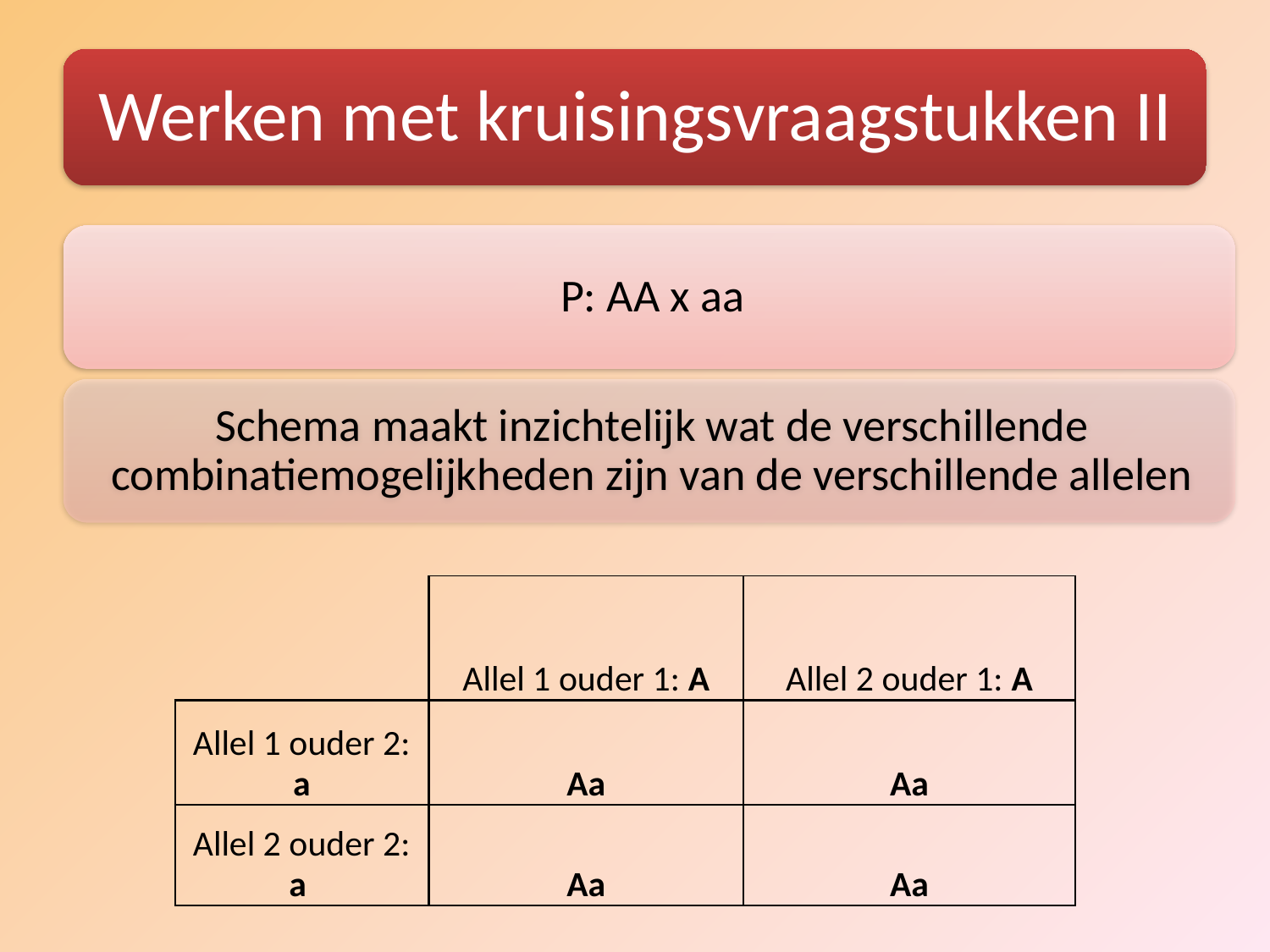

Werken met kruisingsvraagstukken II
P: AA x aa
Schema maakt inzichtelijk wat de verschillende combinatiemogelijkheden zijn van de verschillende allelen
|  | Allel 1 ouder 1: A | Allel 2 ouder 1: A |
| --- | --- | --- |
| Allel 1 ouder 2: a | Aa | Aa |
| Allel 2 ouder 2: a | Aa | Aa |